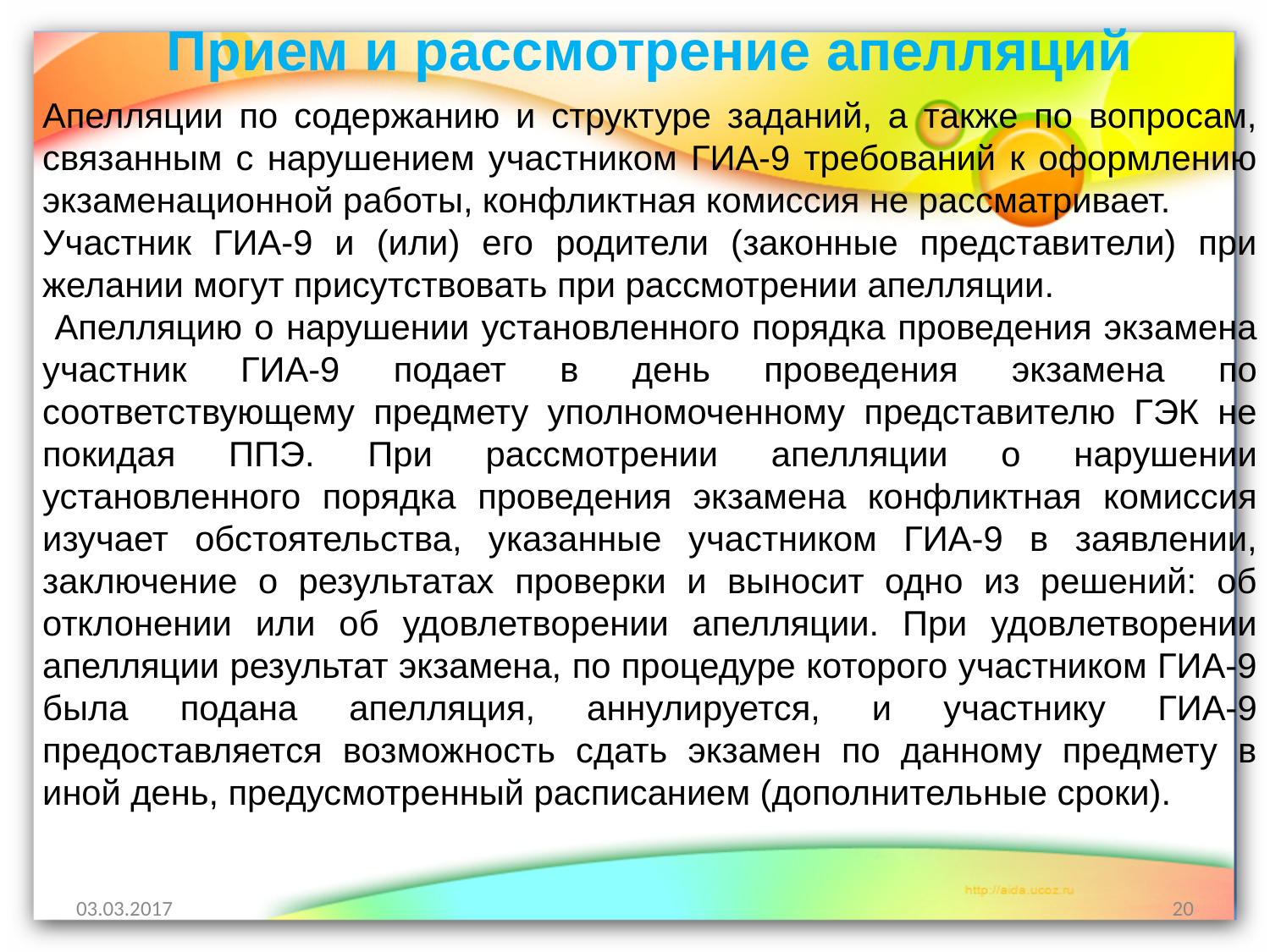

# Прием и рассмотрение апелляций
Апелляции по содержанию и структуре заданий, а также по вопросам, связанным с нарушением участником ГИА-9 требований к оформлению экзаменационной работы, конфликтная комиссия не рассматривает.
Участник ГИА-9 и (или) его родители (законные представители) при желании могут присутствовать при рассмотрении апелляции.
 Апелляцию о нарушении установленного порядка проведения экзамена участник ГИА-9 подает в день проведения экзамена по соответствующему предмету уполномоченному представителю ГЭК не покидая ППЭ. При рассмотрении апелляции о нарушении установленного порядка проведения экзамена конфликтная комиссия изучает обстоятельства, указанные участником ГИА-9 в заявлении, заключение о результатах проверки и выносит одно из решений: об отклонении или об удовлетворении апелляции. При удовлетворении апелляции результат экзамена, по процедуре которого участником ГИА-9 была подана апелляция, аннулируется, и участнику ГИА-9 предоставляется возможность сдать экзамен по данному предмету в иной день, предусмотренный расписанием (дополнительные сроки).

03.03.2017
20